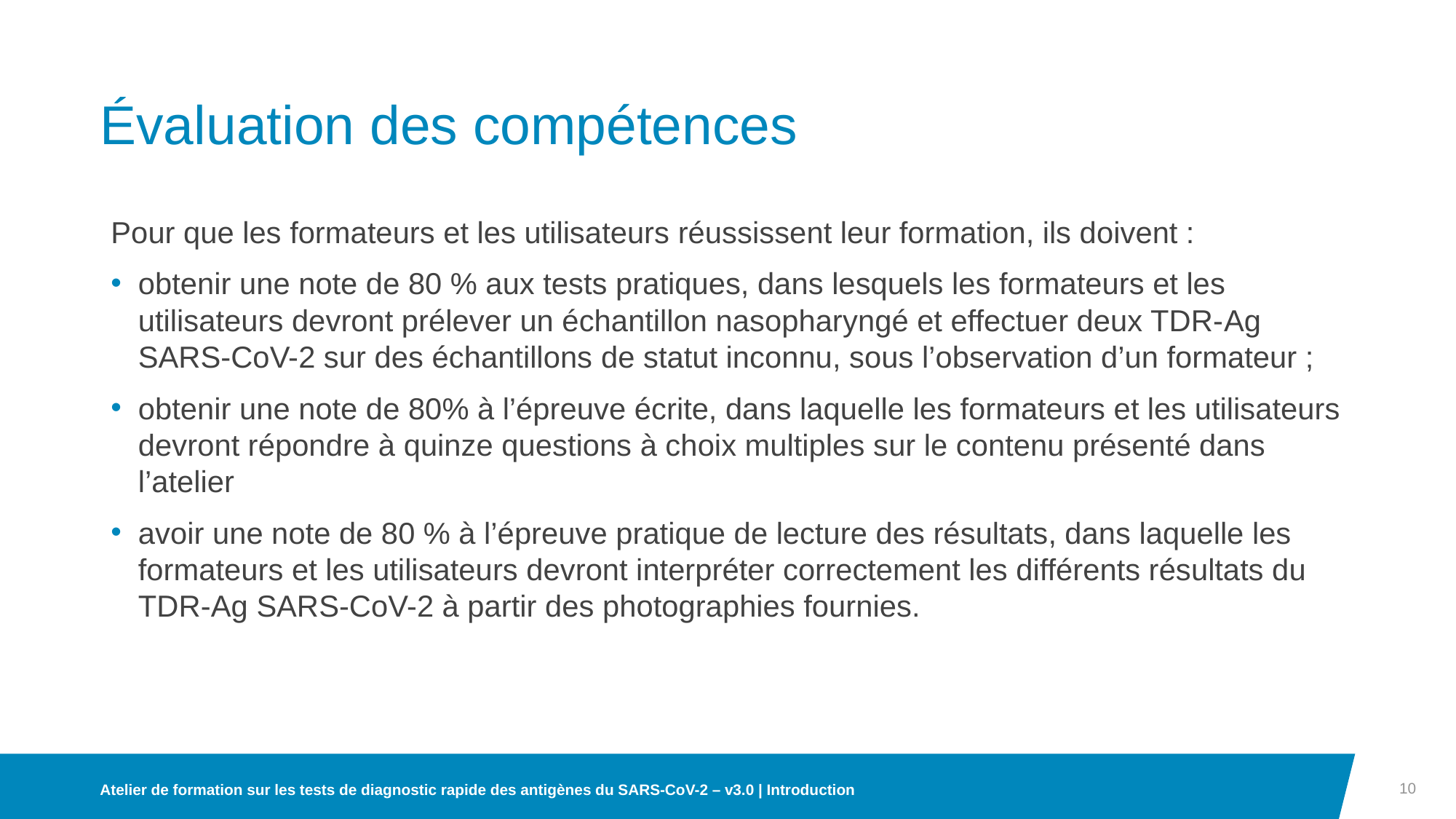

# Évaluation des compétences
Pour que les formateurs et les utilisateurs réussissent leur formation, ils doivent :
obtenir une note de 80 % aux tests pratiques, dans lesquels les formateurs et les utilisateurs devront prélever un échantillon nasopharyngé et effectuer deux TDR-Ag SARS-CoV-2 sur des échantillons de statut inconnu, sous l’observation d’un formateur ;
obtenir une note de 80% à l’épreuve écrite, dans laquelle les formateurs et les utilisateurs devront répondre à quinze questions à choix multiples sur le contenu présenté dans l’atelier
avoir une note de 80 % à l’épreuve pratique de lecture des résultats, dans laquelle les formateurs et les utilisateurs devront interpréter correctement les différents résultats du TDR-Ag SARS-CoV-2 à partir des photographies fournies.

10
Atelier de formation sur les tests de diagnostic rapide des antigènes du SARS-CoV-2 – v3.0 | Introduction